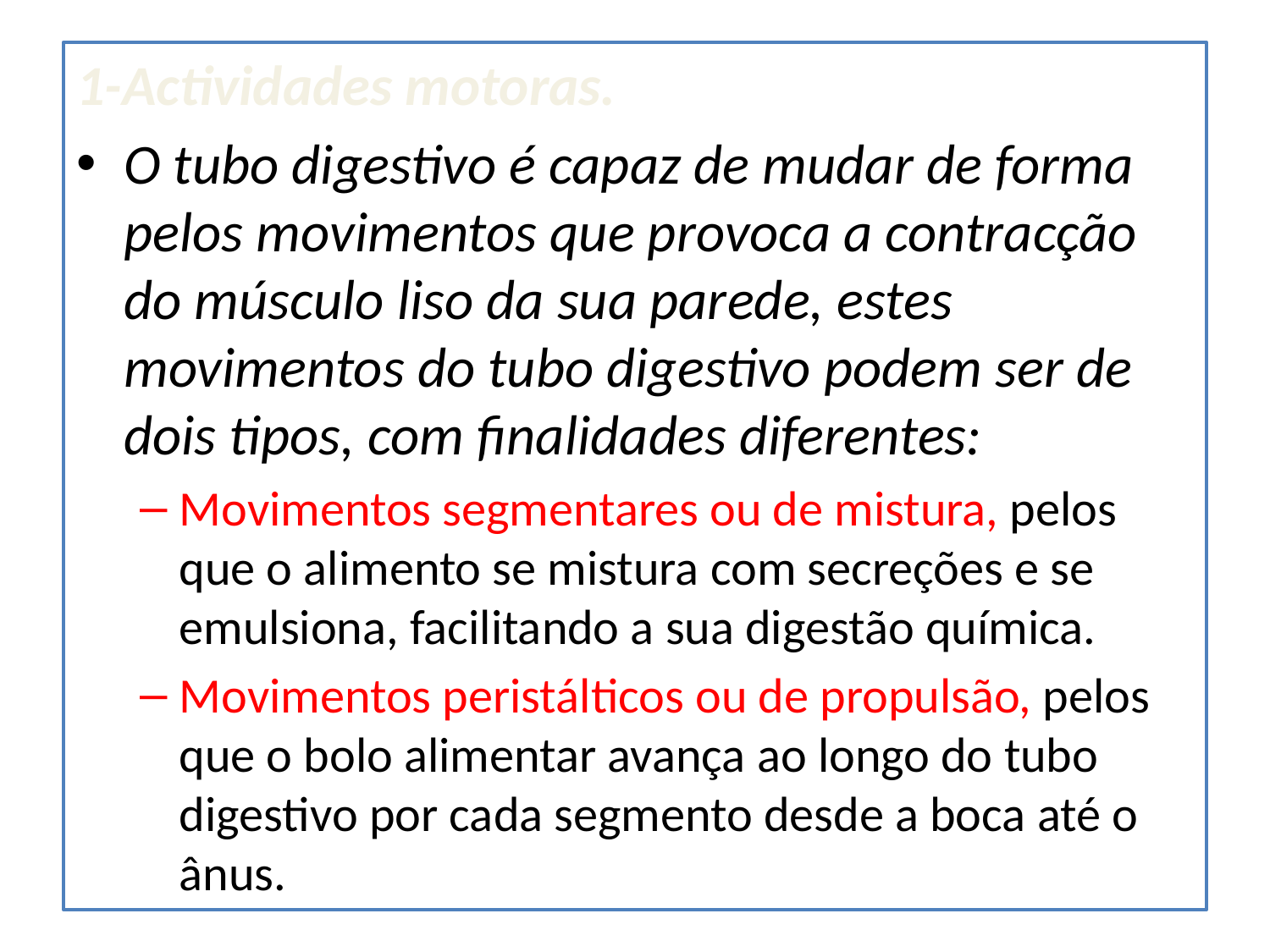

#
1-Actividades motoras.
O tubo digestivo é capaz de mudar de forma pelos movimentos que provoca a contracção do músculo liso da sua parede, estes movimentos do tubo digestivo podem ser de dois tipos, com finalidades diferentes:
Movimentos segmentares ou de mistura, pelos que o alimento se mistura com secreções e se emulsiona, facilitando a sua digestão química.
Movimentos peristálticos ou de propulsão, pelos que o bolo alimentar avança ao longo do tubo digestivo por cada segmento desde a boca até o ânus.